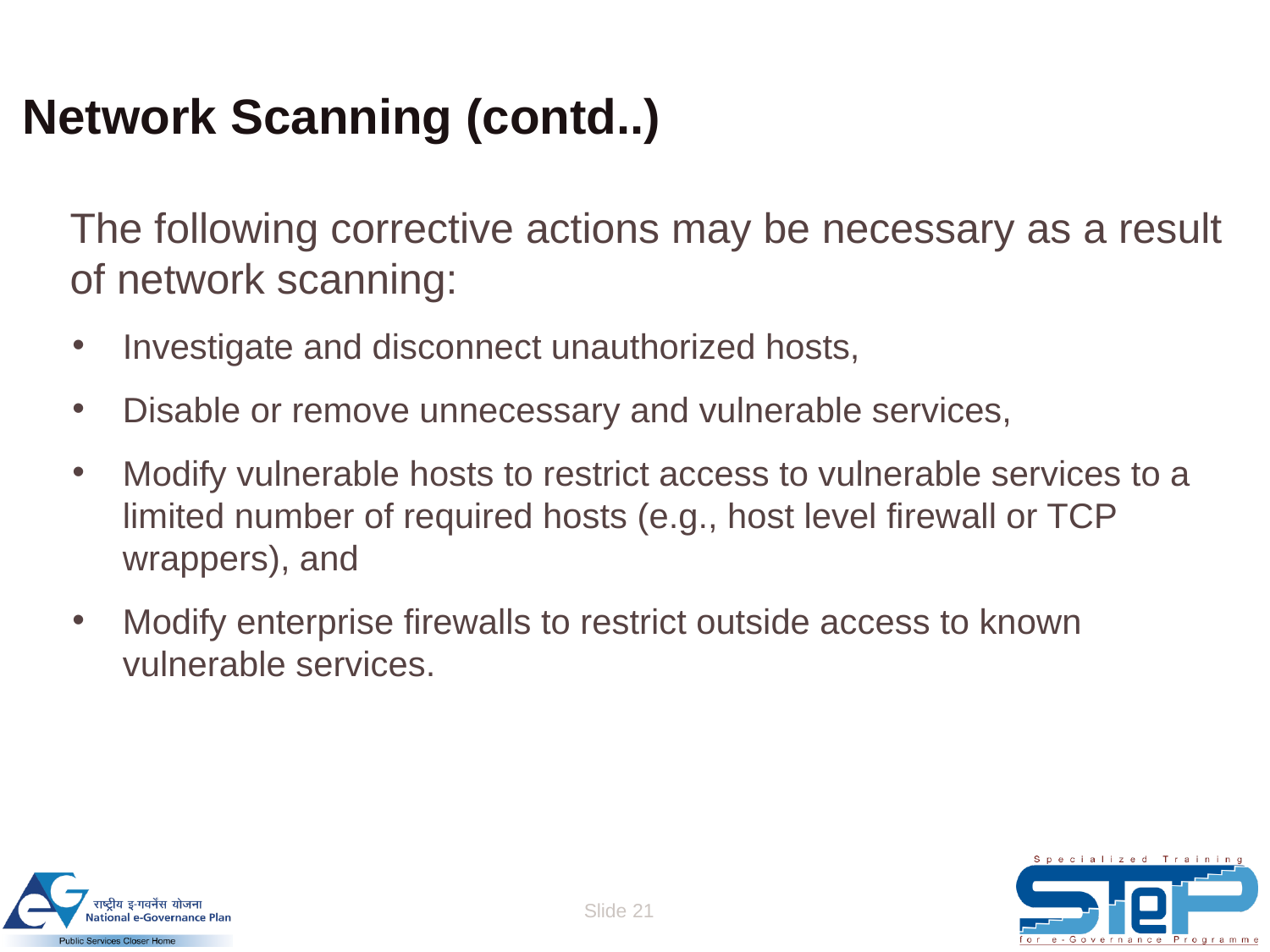

# Network Scanning (contd..)
	The following corrective actions may be necessary as a result of network scanning:
Investigate and disconnect unauthorized hosts,
Disable or remove unnecessary and vulnerable services,
Modify vulnerable hosts to restrict access to vulnerable services to a limited number of required hosts (e.g., host level firewall or TCP wrappers), and
Modify enterprise firewalls to restrict outside access to known vulnerable services.